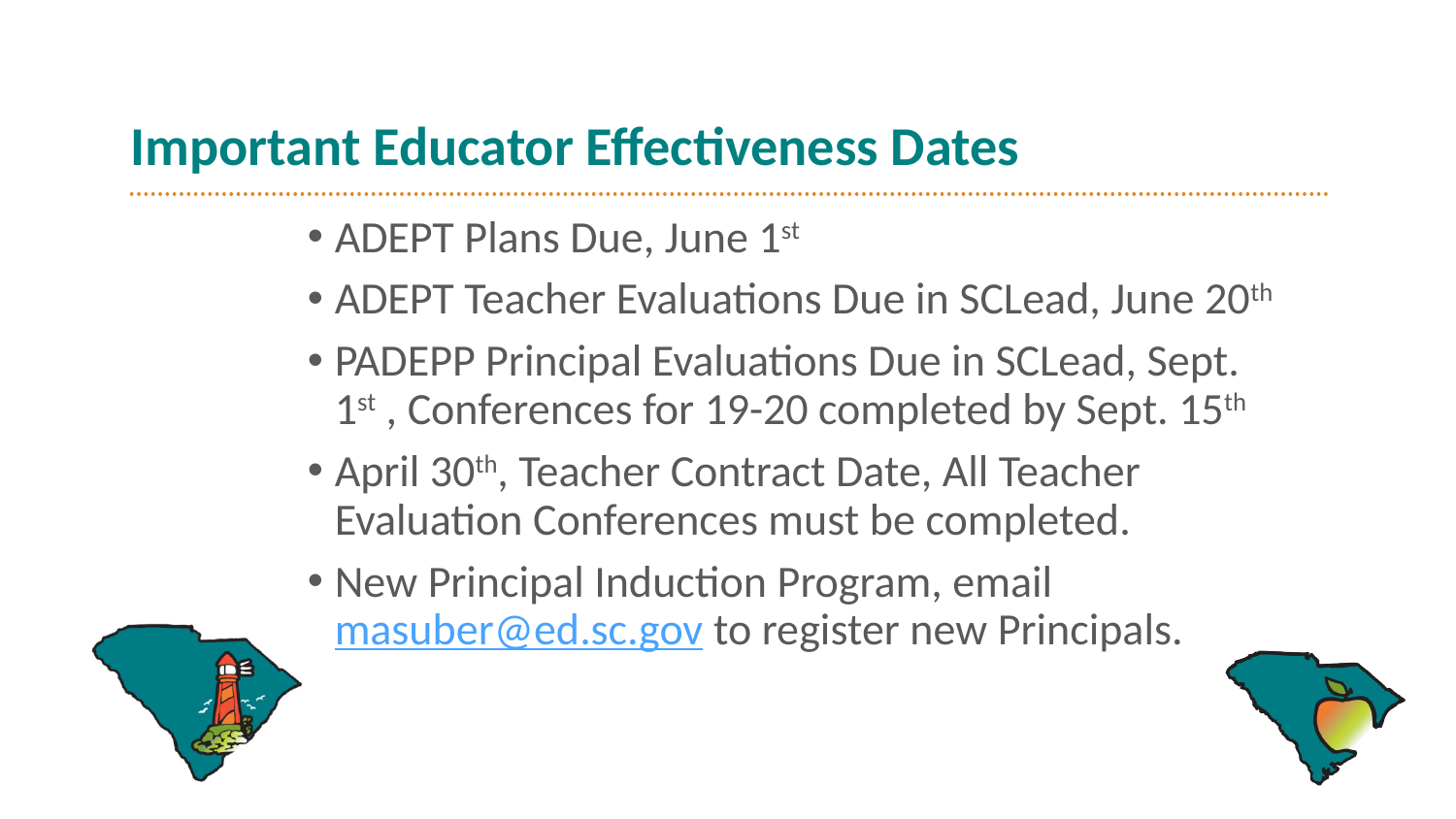

# Important Educator Effectiveness Dates
ADEPT Plans Due, June 1st
ADEPT Teacher Evaluations Due in SCLead, June 20th
PADEPP Principal Evaluations Due in SCLead, Sept. 1st , Conferences for 19-20 completed by Sept. 15th
April 30th, Teacher Contract Date, All Teacher Evaluation Conferences must be completed.
New Principal Induction Program, email masuber@ed.sc.gov to register new Principals.